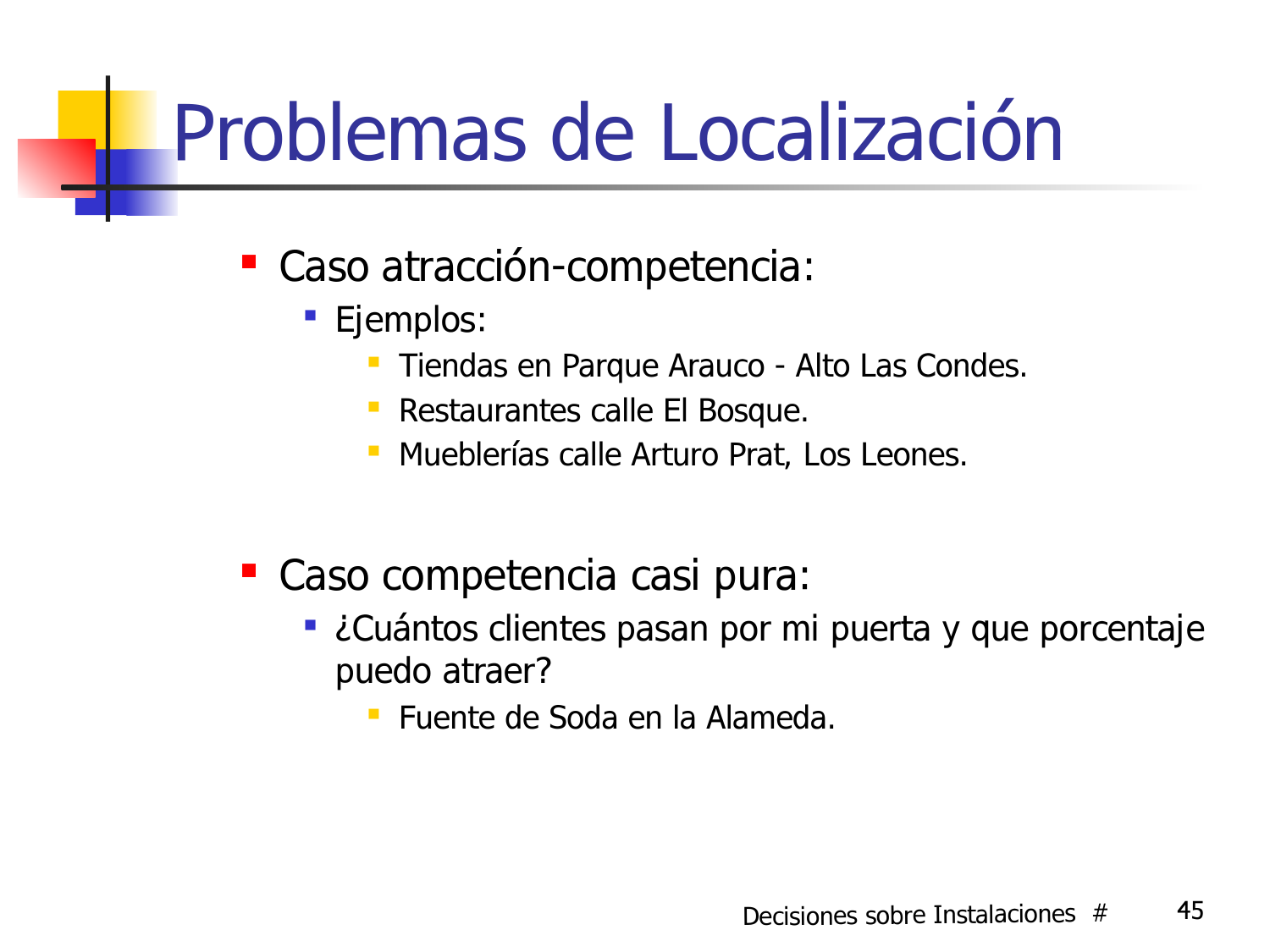

# Problemas de Localización
Caso atracción-competencia:
Ejemplos:
Tiendas en Parque Arauco - Alto Las Condes.
Restaurantes calle El Bosque.
Mueblerías calle Arturo Prat, Los Leones.

Caso competencia casi pura:
¿Cuántos clientes pasan por mi puerta y que porcentaje puedo atraer?
Fuente de Soda en la Alameda.

45
Decisiones sobre Instalaciones  #